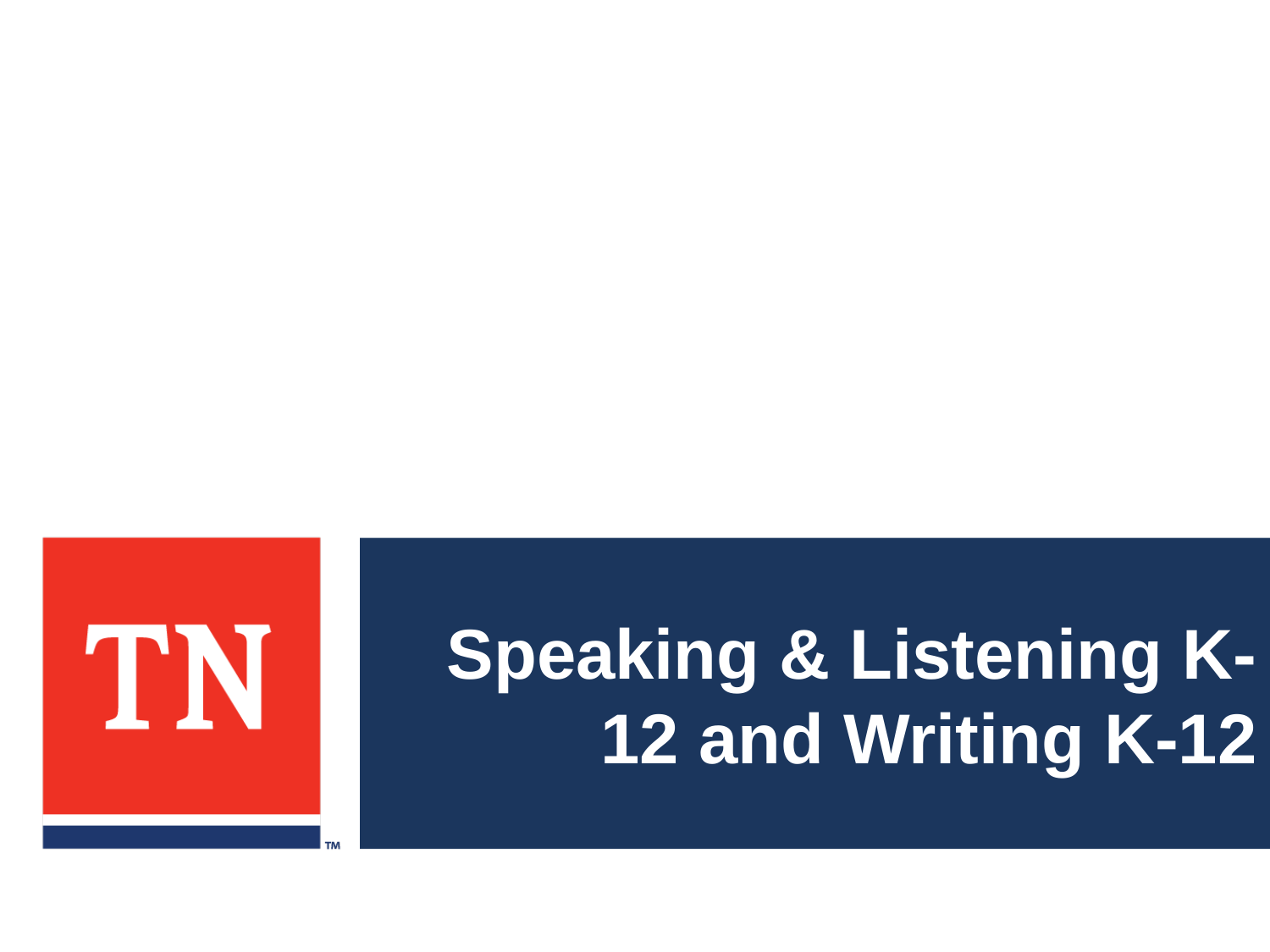

# Speaking & Listening K-12 and Writing K-12